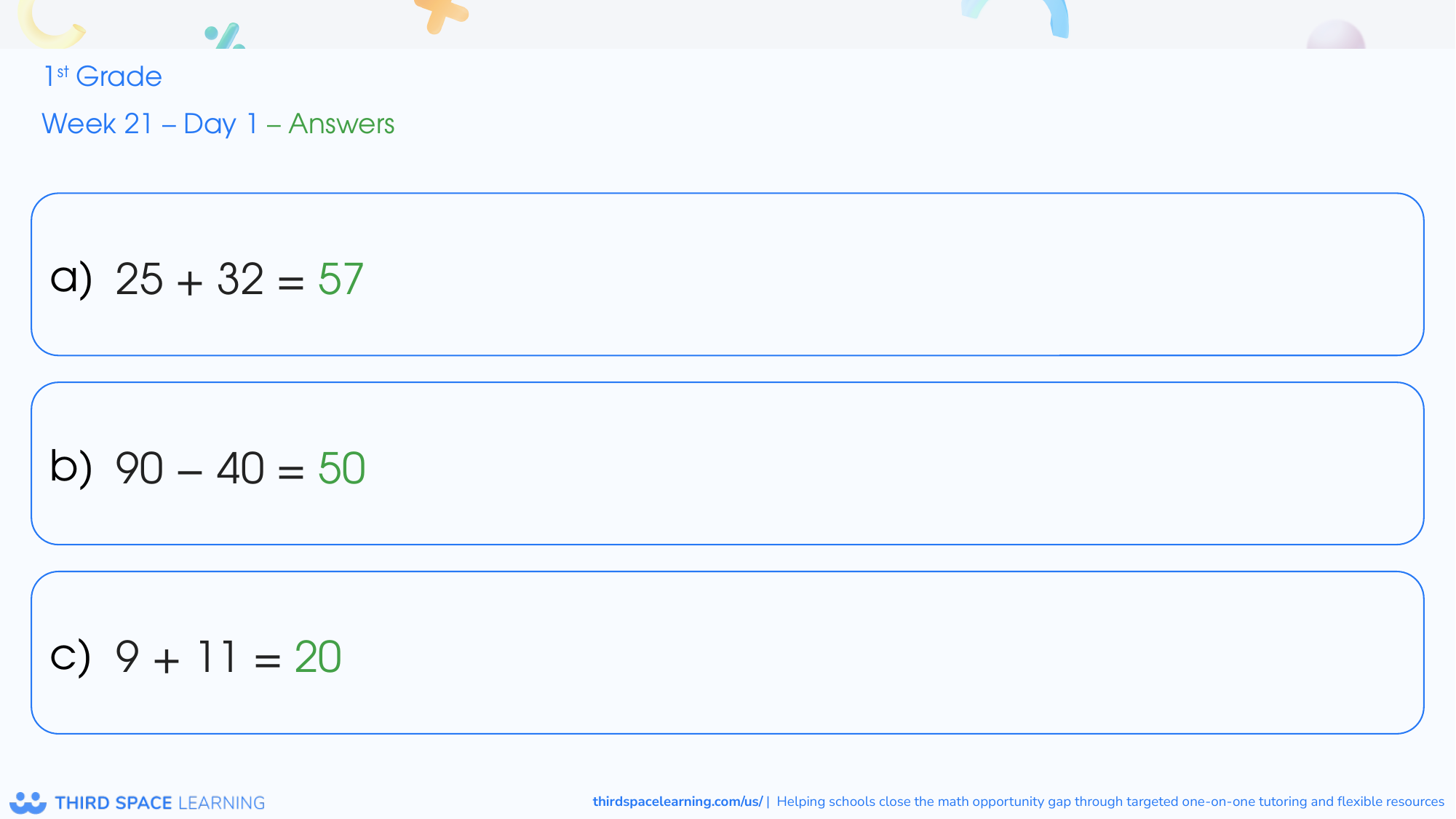

1st Grade
Week 21 – Day 1 – Answers
25 + 32 = 57
90 − 40 = 50
9 + 11 = 20